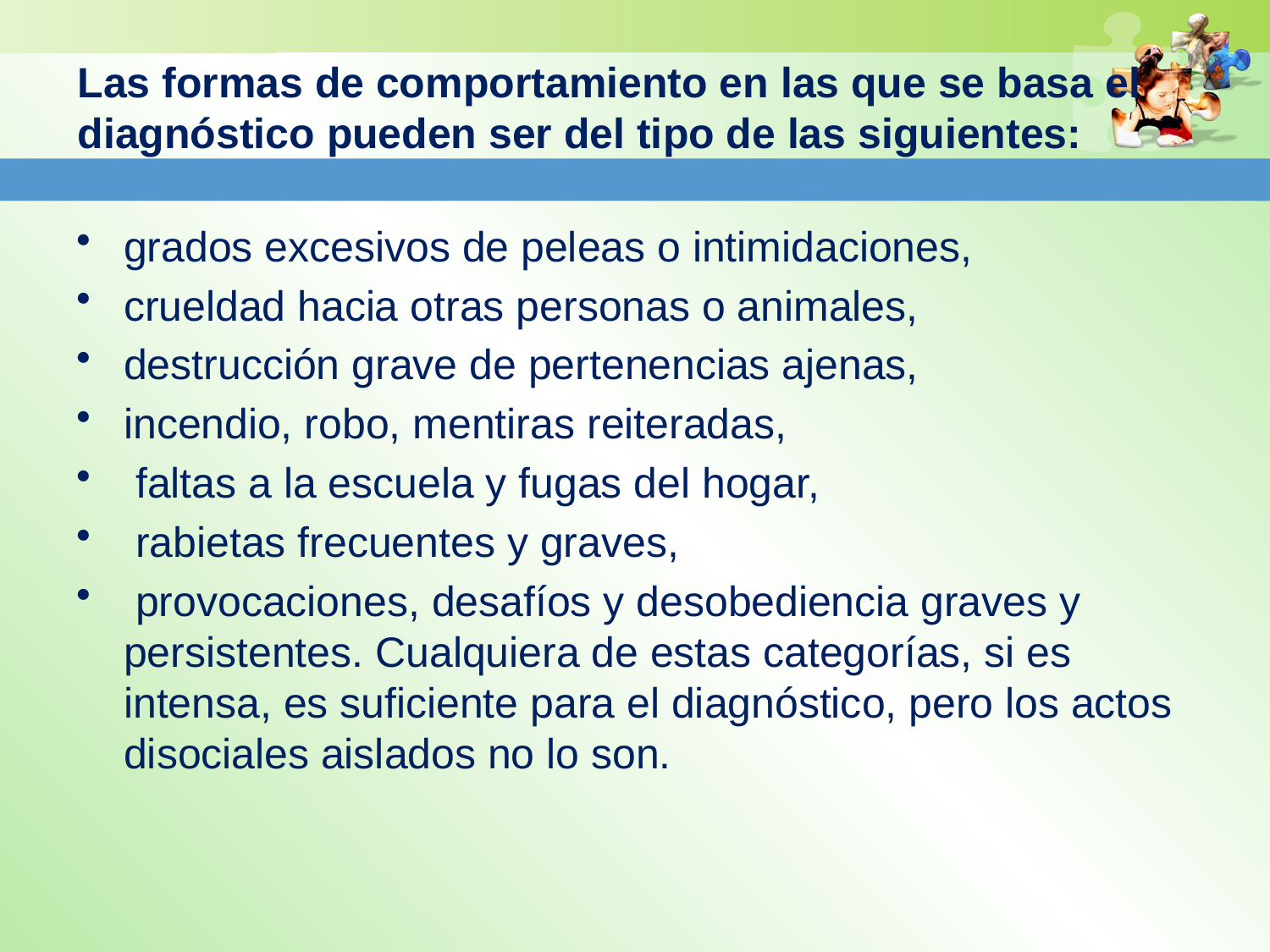

# Las formas de comportamiento en las que se basa el diagnóstico pueden ser del tipo de las siguientes:
grados excesivos de peleas o intimidaciones,
crueldad hacia otras personas o animales,
destrucción grave de pertenencias ajenas,
incendio, robo, mentiras reiteradas,
 faltas a la escuela y fugas del hogar,
 rabietas frecuentes y graves,
 provocaciones, desafíos y desobediencia graves y persistentes. Cualquiera de estas categorías, si es intensa, es suficiente para el diagnóstico, pero los actos disociales aislados no lo son.